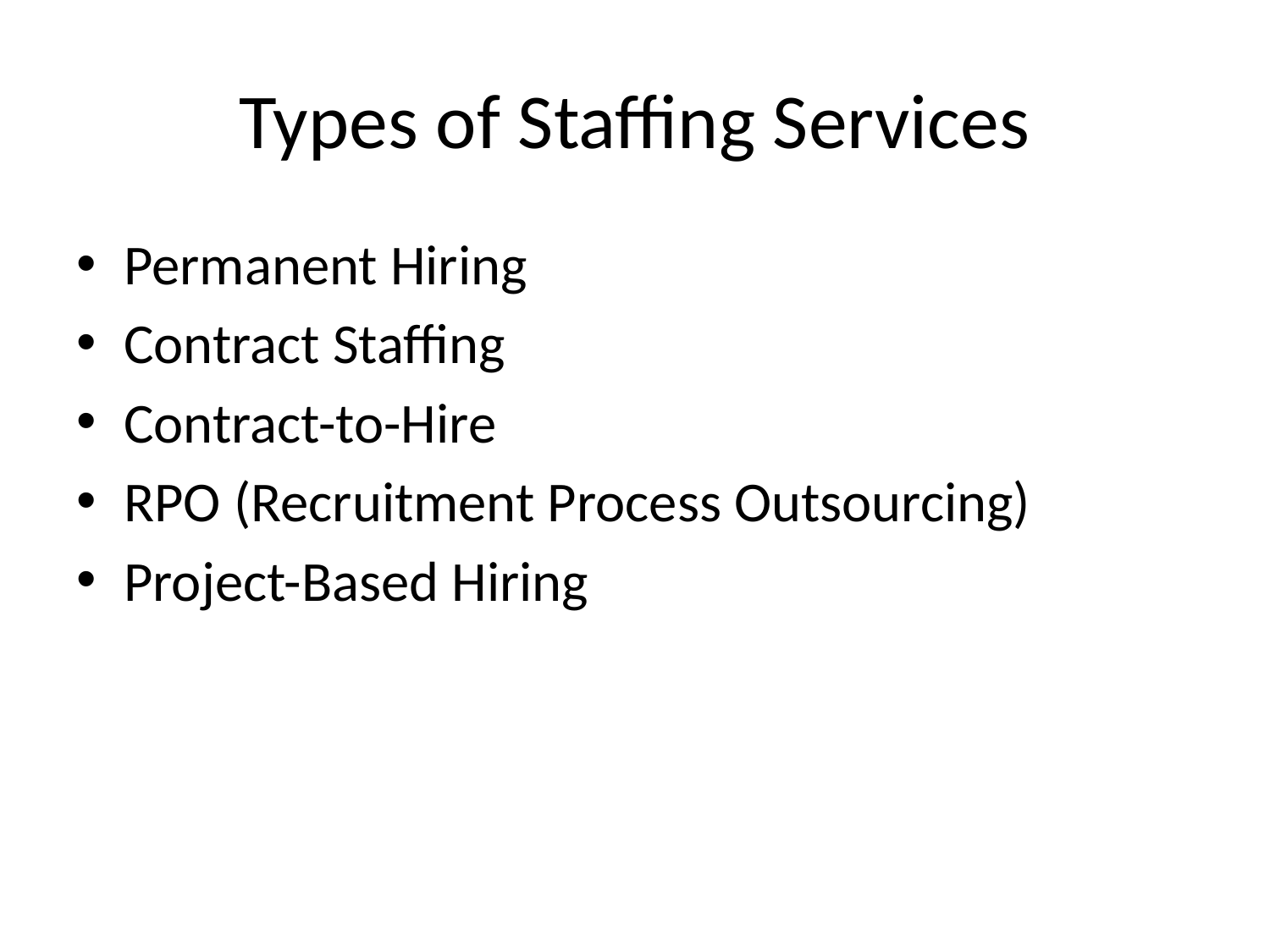

# Types of Staffing Services
Permanent Hiring
Contract Staffing
Contract-to-Hire
RPO (Recruitment Process Outsourcing)
Project-Based Hiring